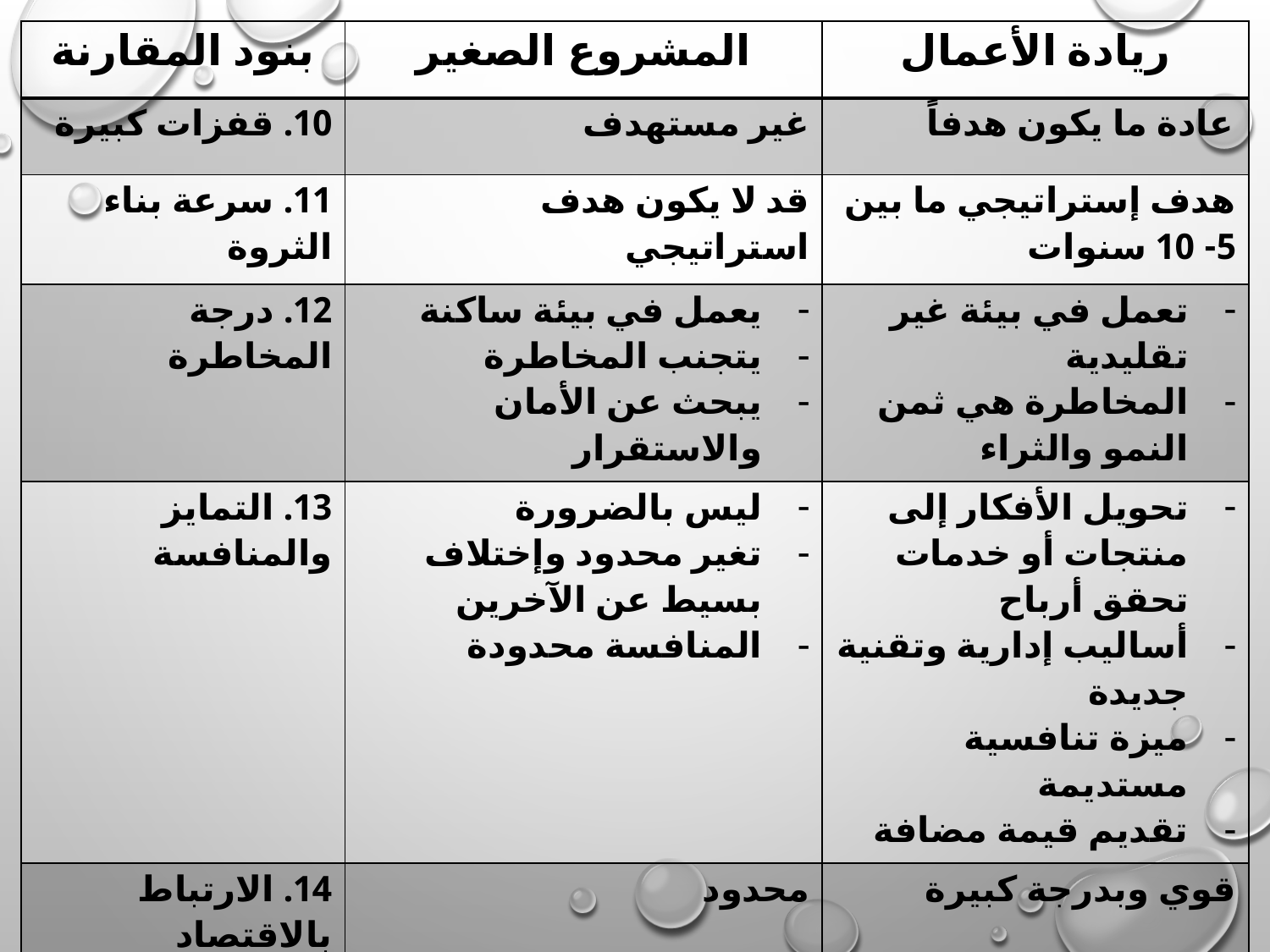

| بنود المقارنة | المشروع الصغير | ريادة الأعمال |
| --- | --- | --- |
| 10. قفزات كبيرة | غير مستهدف | عادة ما يكون هدفاً |
| 11. سرعة بناء الثروة | قد لا يكون هدف استراتيجي | هدف إستراتيجي ما بين 5- 10 سنوات |
| 12. درجة المخاطرة | يعمل في بيئة ساكنة يتجنب المخاطرة يبحث عن الأمان والاستقرار | تعمل في بيئة غير تقليدية المخاطرة هي ثمن النمو والثراء |
| 13. التمايز والمنافسة | ليس بالضرورة تغير محدود وإختلاف بسيط عن الآخرين المنافسة محدودة | تحويل الأفكار إلى منتجات أو خدمات تحقق أرباح أساليب إدارية وتقنية جديدة ميزة تنافسية مستديمة تقديم قيمة مضافة |
| 14. الارتباط بالاقتصاد المعرفي ومجتمع المعرفة | محدود | قوي وبدرجة كبيرة |
| 15. التعامل مع الفرص والتحديات | الانطلاق مما هو متاح يستثمر نقاط القوة والفرص | تبحث عن ما هو غير متاح تخلق الفرص |